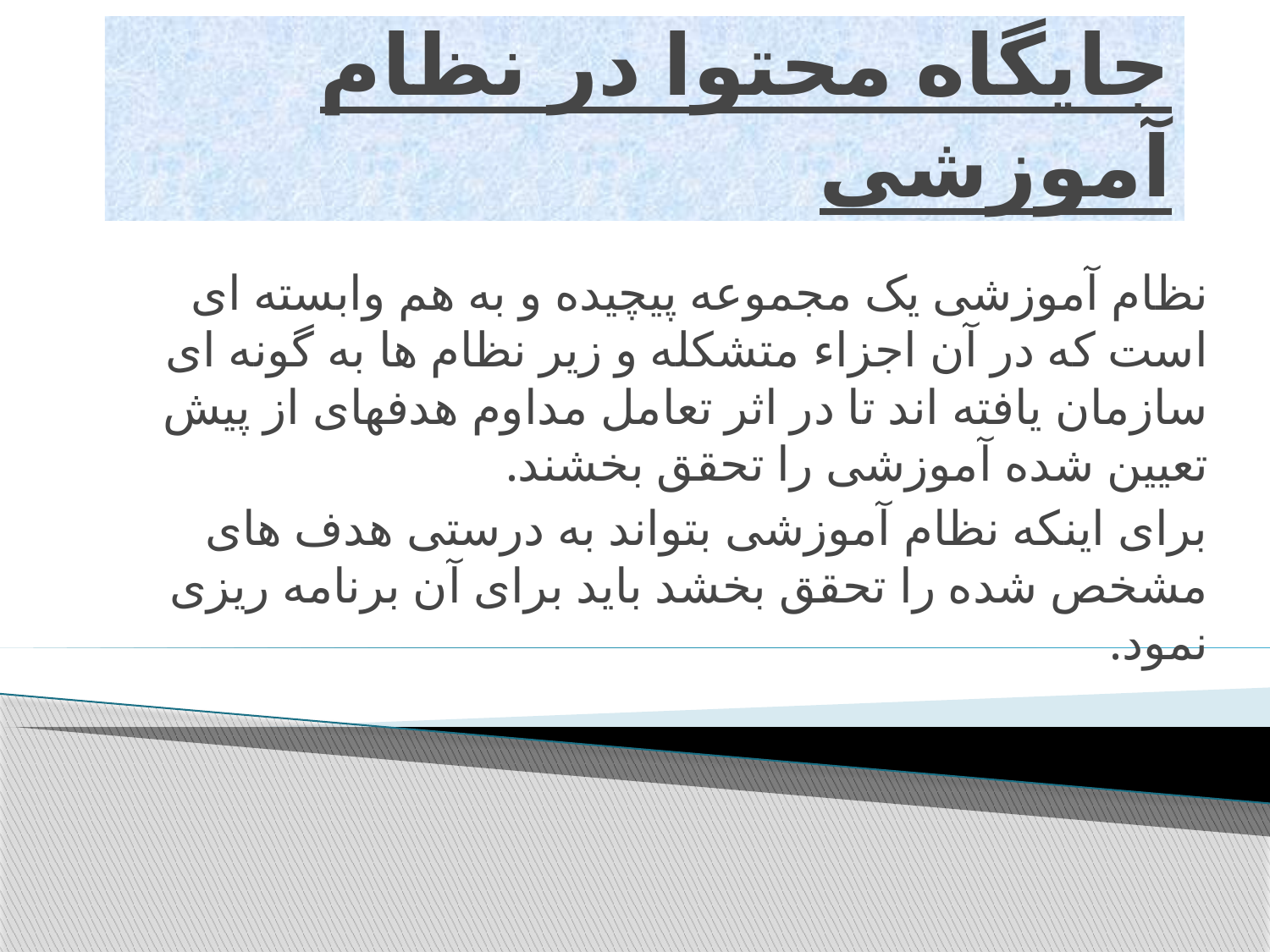

# جایگاه محتوا در نظام آموزشی
نظام آموزشی یک مجموعه پیچیده و به هم وابسته ای است که در آن اجزاء متشکله و زیر نظام ها به گونه ای سازمان یافته اند تا در اثر تعامل مداوم هدفهای از پیش تعیین شده آموزشی را تحقق بخشند.
برای اینکه نظام آموزشی بتواند به درستی هدف های مشخص شده را تحقق بخشد باید برای آن برنامه ریزی نمود.